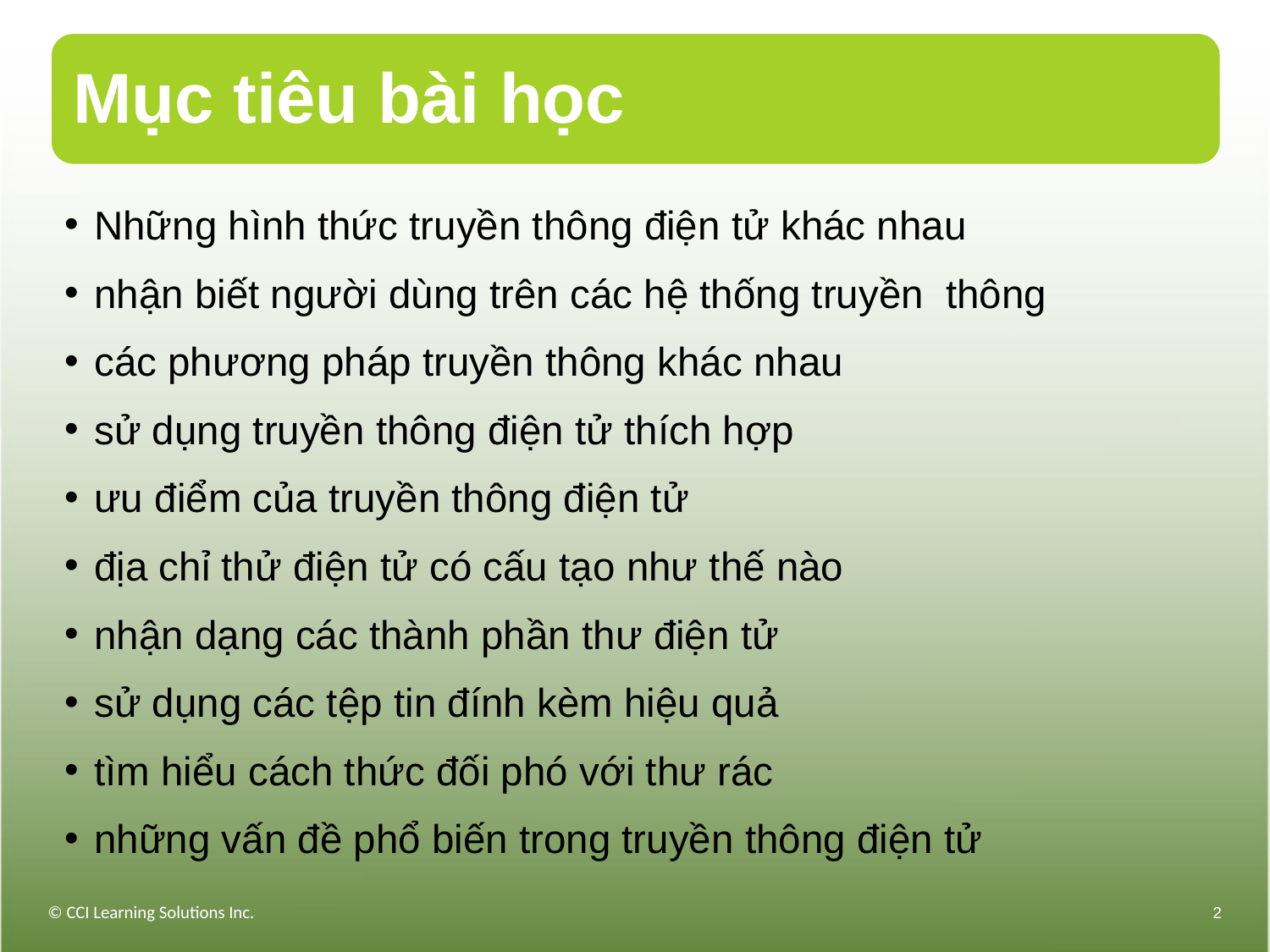

# Mục tiêu bài học
Những hình thức truyền thông điện tử khác nhau
nhận biết người dùng trên các hệ thống truyền  thông
các phương pháp truyền thông khác nhau
sử dụng truyền thông điện tử thích hợp
ưu điểm của truyền thông điện tử
địa chỉ thử điện tử có cấu tạo như thế nào
nhận dạng các thành phần thư điện tử
sử dụng các tệp tin đính kèm hiệu quả
tìm hiểu cách thức đối phó với thư rác
những vấn đề phổ biến trong truyền thông điện tử
© CCI Learning Solutions Inc.
2